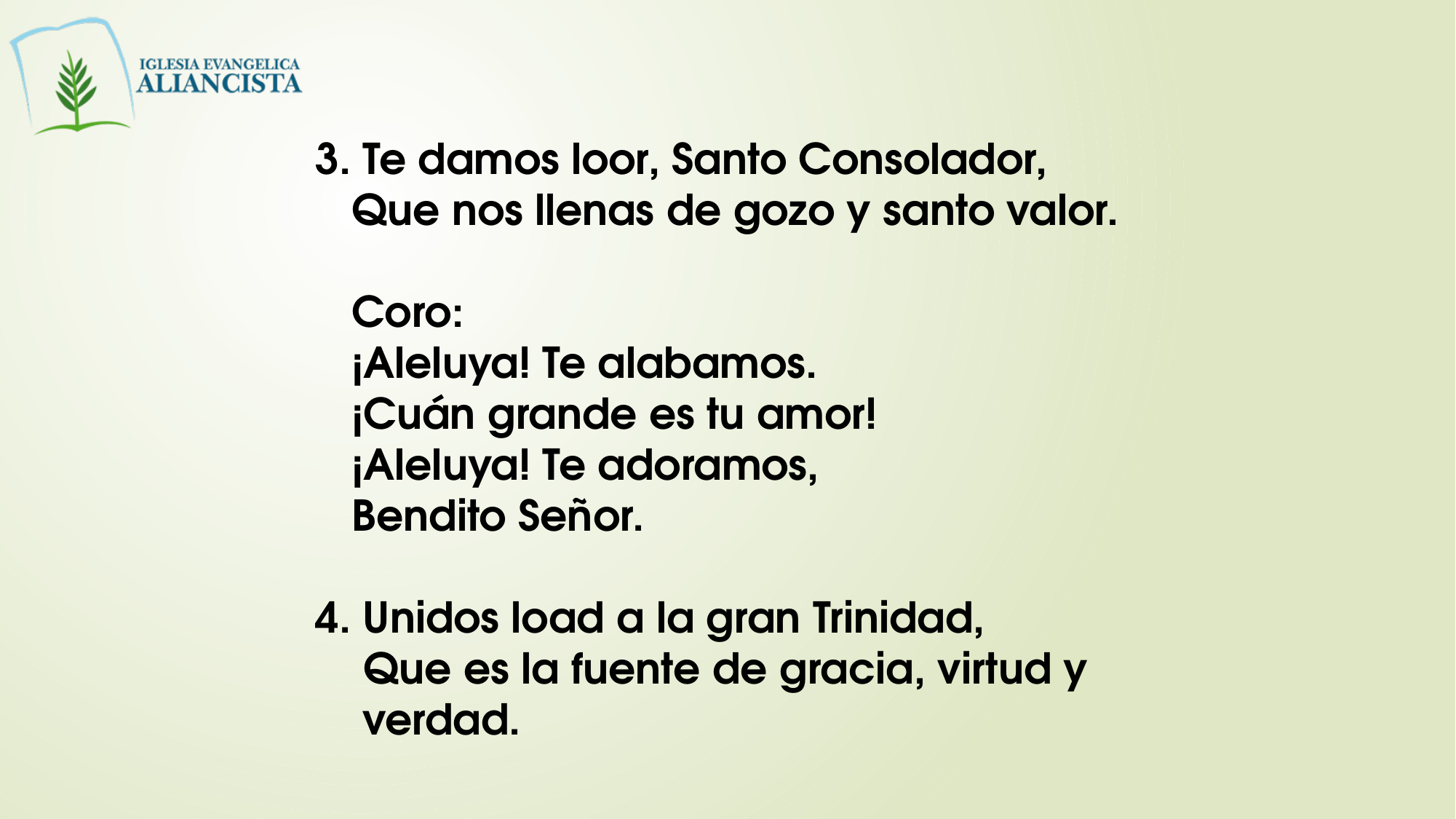

3. Te damos loor, Santo Consolador,
	Que nos llenas de gozo y santo valor.

	Coro:
	¡Aleluya! Te alabamos.
	¡Cuán grande es tu amor!
	¡Aleluya! Te adoramos,
	Bendito Señor.

4. Unidos load a la gran Trinidad,
	 Que es la fuente de gracia, virtud y
    verdad.